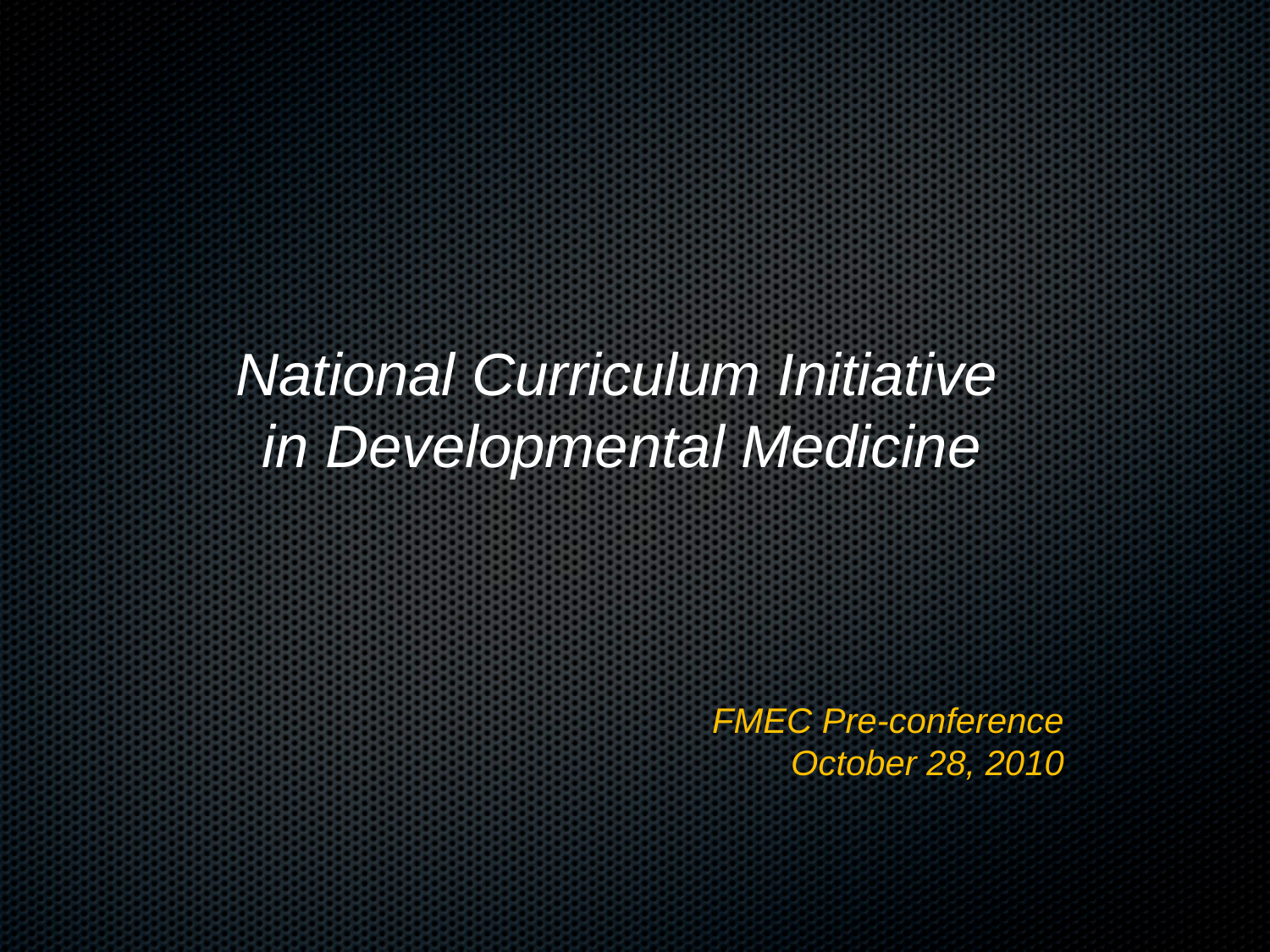

# National Curriculum Initiative in Developmental Medicine
FMEC Pre-conference
October 28, 2010